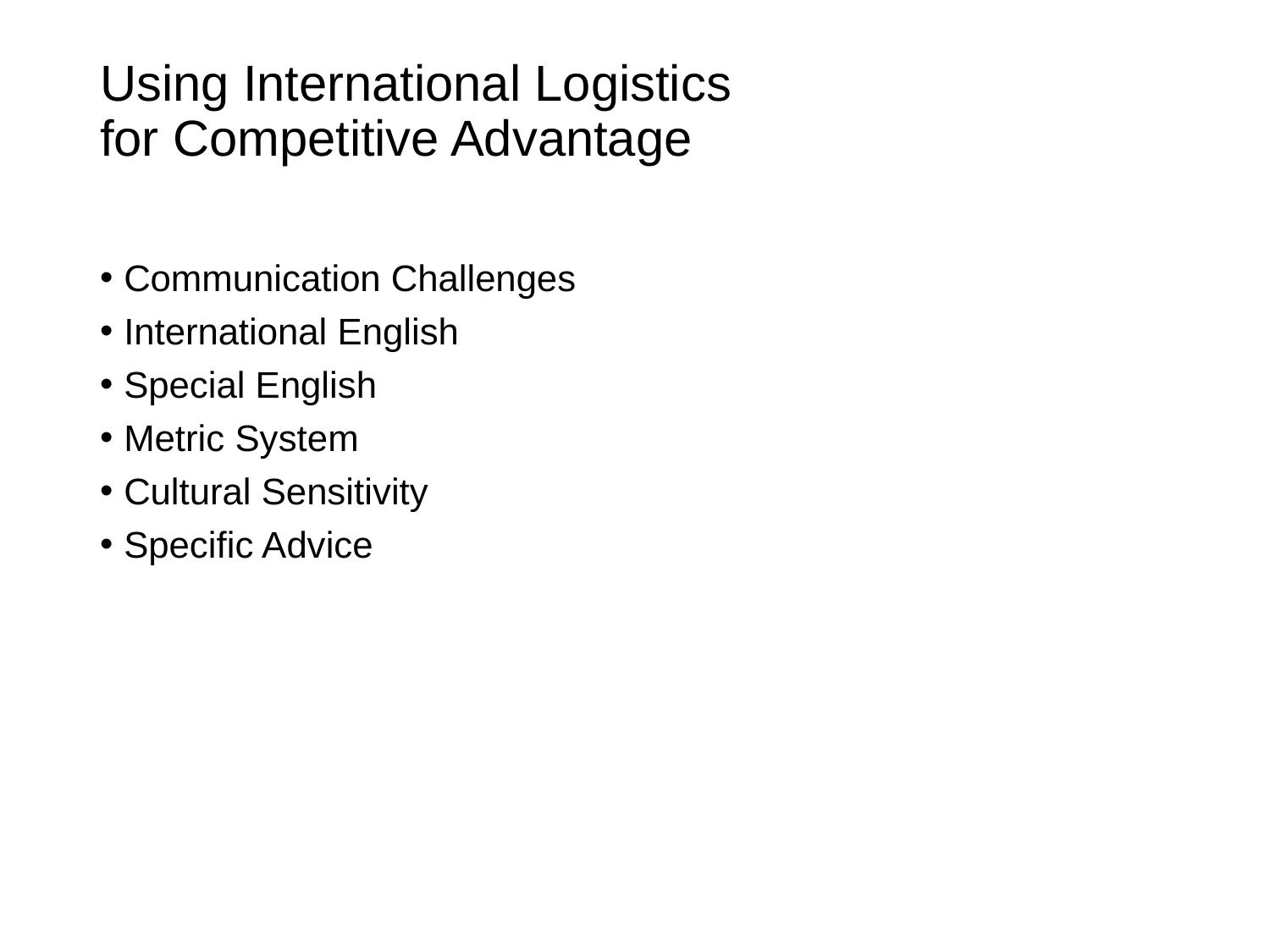

# Using International Logistics for Competitive Advantage
Communication Challenges
International English
Special English
Metric System
Cultural Sensitivity
Specific Advice